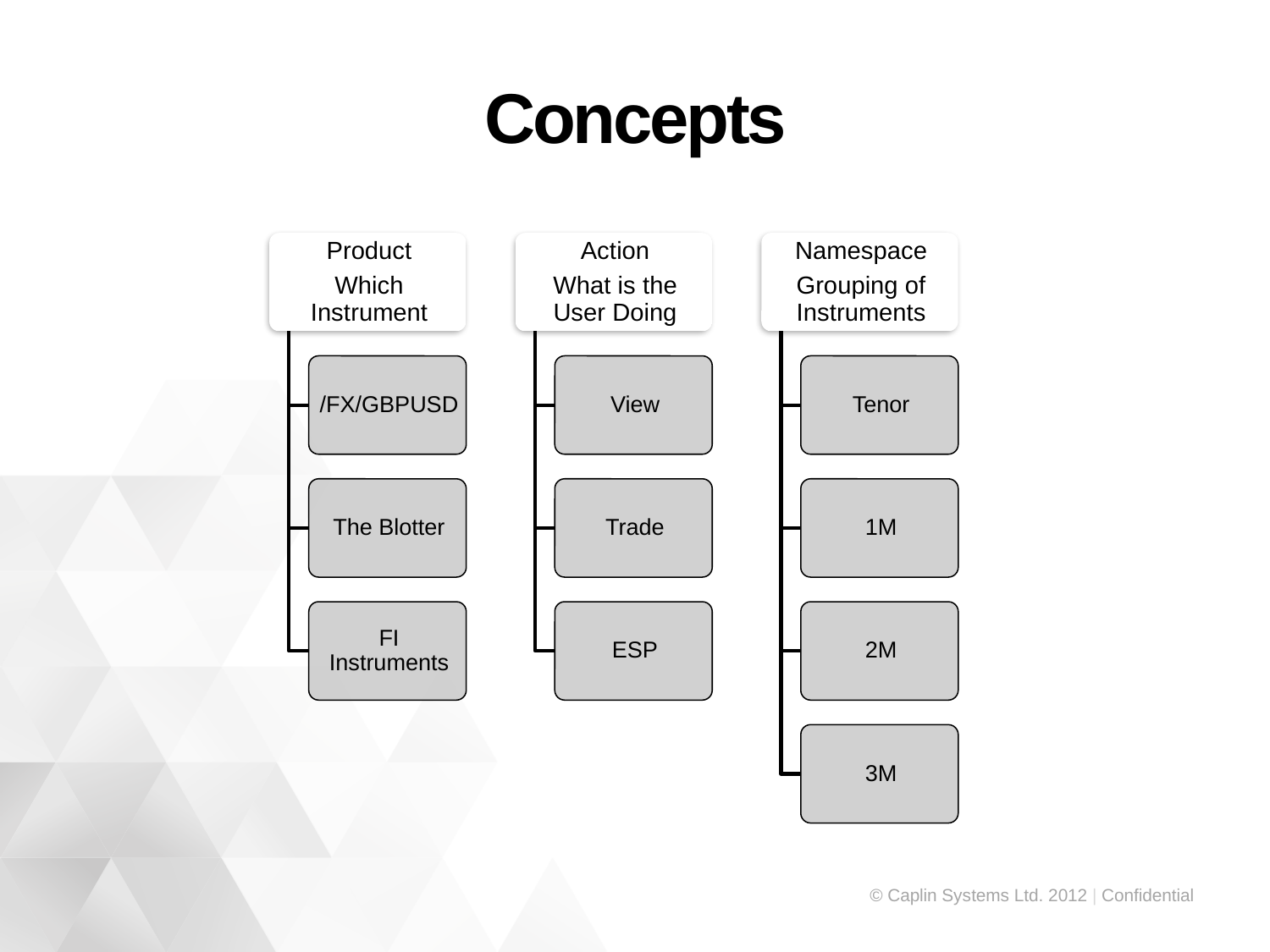

# Concepts
Product
Which Instrument
/FX/GBPUSD
The Blotter
FI Instruments
Action
What is the User Doing
View
Trade
ESP
Namespace
Grouping of Instruments
Tenor
1M
2M
3M